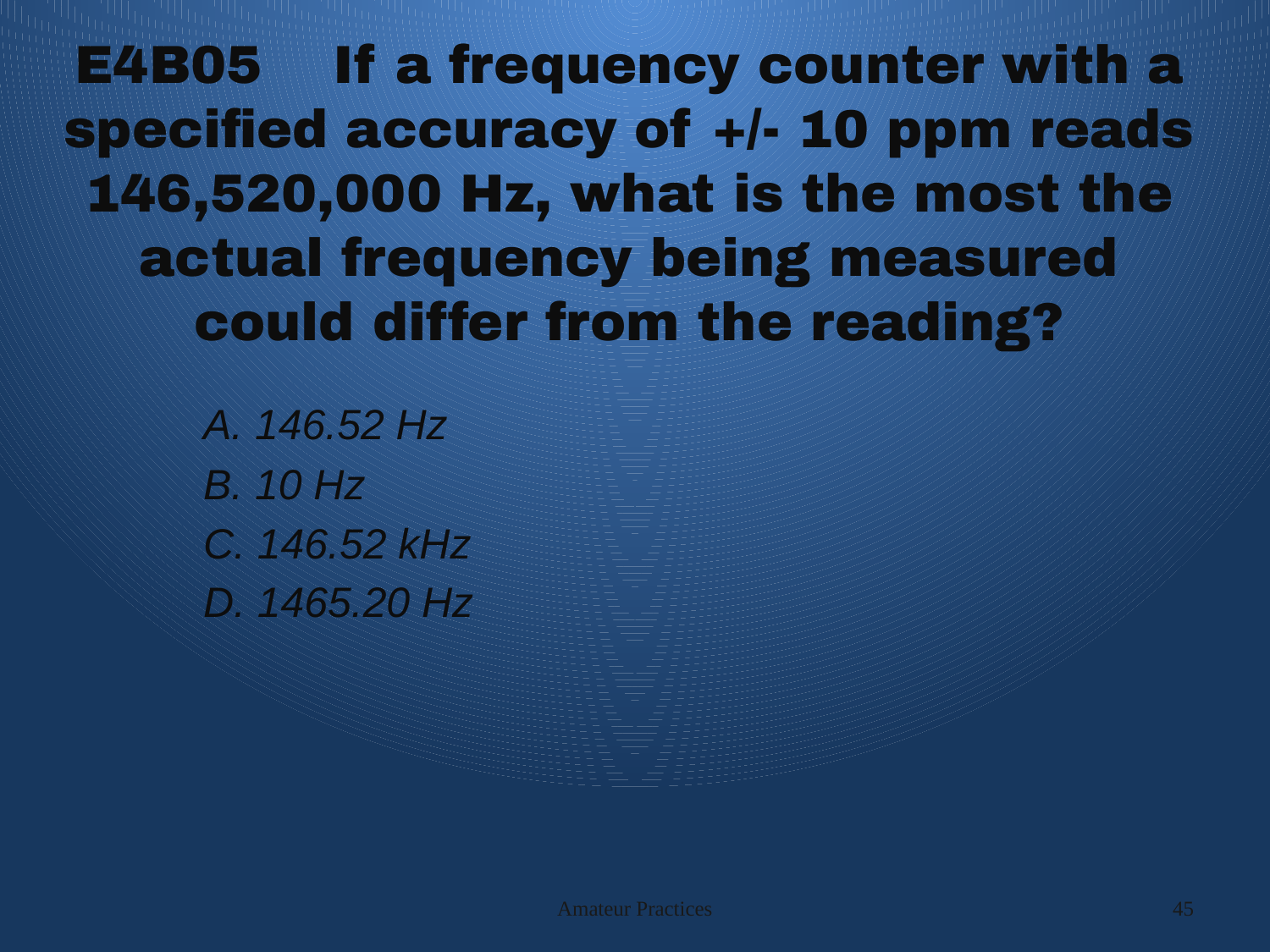

# E4B05    If a frequency counter with a specified accuracy of +/- 10 ppm reads 146,520,000 Hz, what is the most the actual frequency being measured could differ from the reading?
A. 146.52 Hz
B. 10 Hz
C. 146.52 kHz
D. 1465.20 Hz
Amateur Practices
45